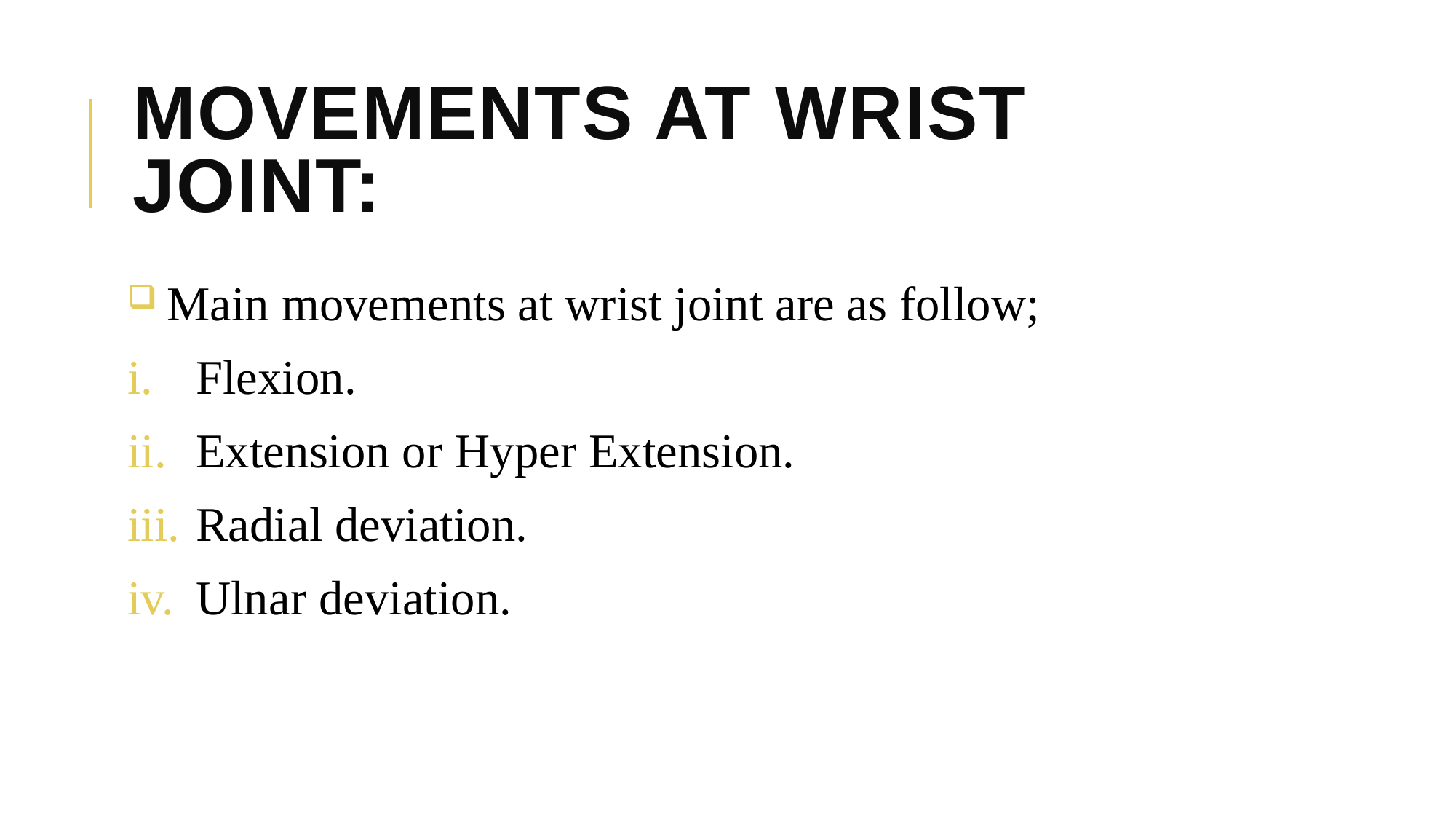

# MOVEMENTS AT WRIST JOINT:
 Main movements at wrist joint are as follow;
Flexion.
Extension or Hyper Extension.
Radial deviation.
Ulnar deviation.